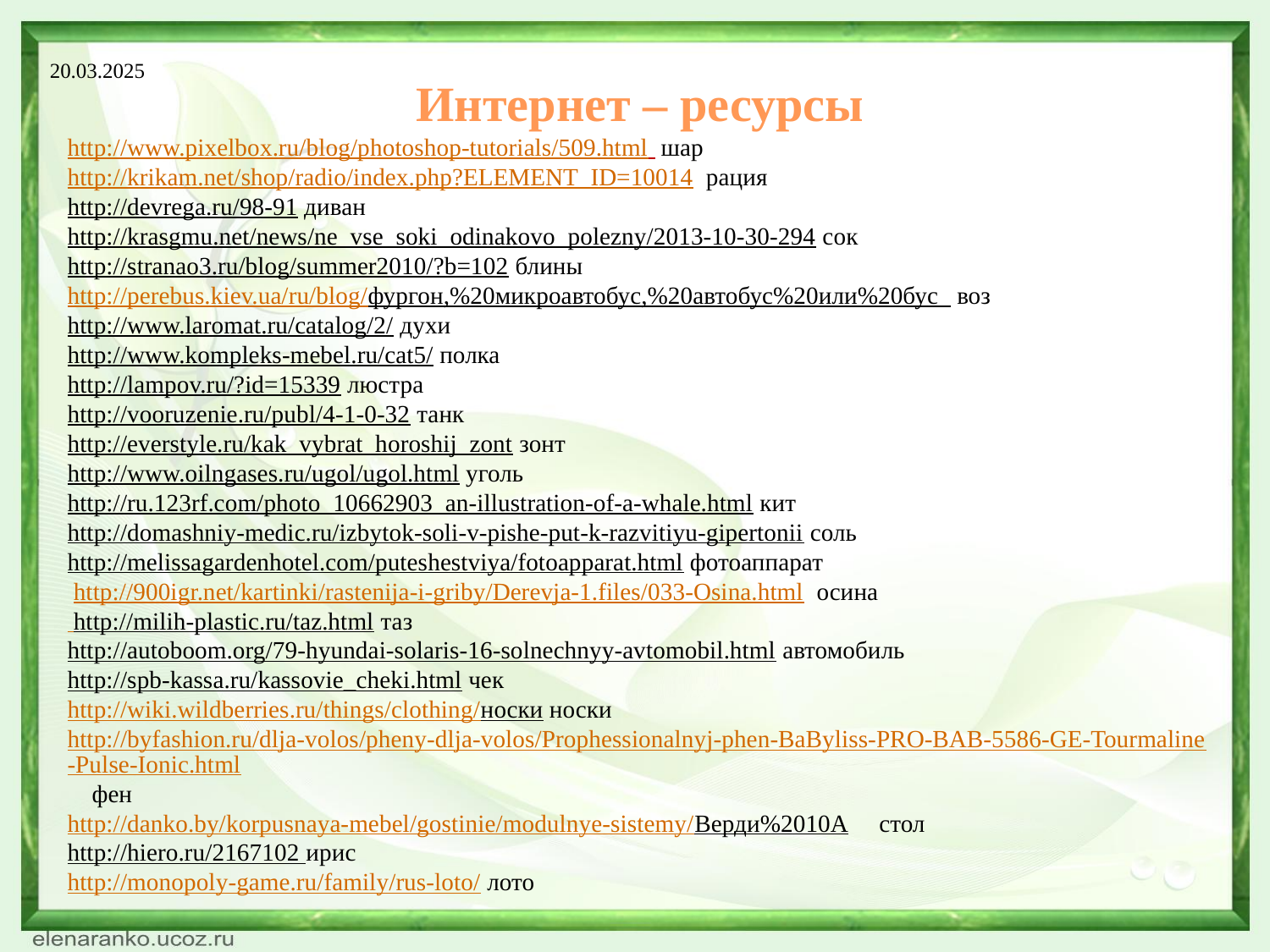

20.03.2025
Интернет – ресурсы
http://www.pixelbox.ru/blog/photoshop-tutorials/509.html  шар
http://krikam.net/shop/radio/index.php?ELEMENT_ID=10014  рация
http://devrega.ru/98-91 диван
http://krasgmu.net/news/ne_vse_soki_odinakovo_polezny/2013-10-30-294 сок
http://stranao3.ru/blog/summer2010/?b=102 блины
http://perebus.kiev.ua/ru/blog/фургон,%20микроавтобус,%20автобус%20или%20бус   воз
http://www.laromat.ru/catalog/2/ духи
http://www.kompleks-mebel.ru/cat5/ полка
http://lampov.ru/?id=15339 люстра
http://vooruzenie.ru/publ/4-1-0-32 танк
http://everstyle.ru/kak_vybrat_horoshij_zont зонт
http://www.oilngases.ru/ugol/ugol.html уголь
http://ru.123rf.com/photo_10662903_an-illustration-of-a-whale.html кит
http://domashniy-medic.ru/izbytok-soli-v-pishe-put-k-razvitiyu-gipertonii соль
http://melissagardenhotel.com/puteshestviya/fotoapparat.html фотоаппарат
 http://900igr.net/kartinki/rastenija-i-griby/Derevja-1.files/033-Osina.html  осина
 http://milih-plastic.ru/taz.html таз
http://autoboom.org/79-hyundai-solaris-16-solnechnyy-avtomobil.html автомобиль
http://spb-kassa.ru/kassovie_cheki.html чек
http://wiki.wildberries.ru/things/clothing/носки носки
http://byfashion.ru/dlja-volos/pheny-dlja-volos/Prophessionalnyj-phen-BaByliss-PRO-BAB-5586-GE-Tourmaline-Pulse-Ionic.html    фен
http://danko.by/korpusnaya-mebel/gostinie/modulnye-sistemy/Верди%2010А     стол
http://hiero.ru/2167102 ирис
http://monopoly-game.ru/family/rus-loto/ лото